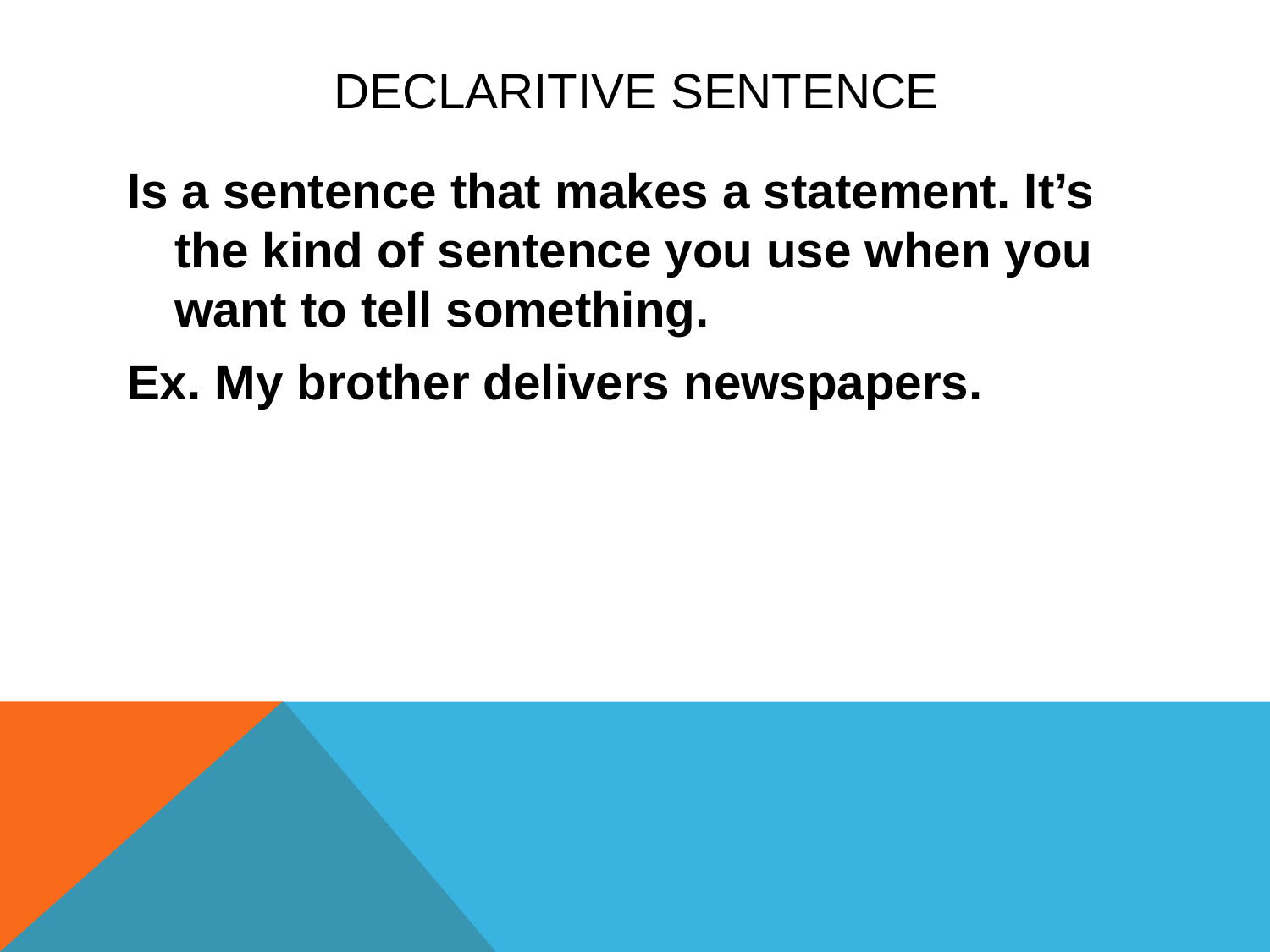

# DECLARITIVE SENTENCE
Is a sentence that makes a statement. It’s the kind of sentence you use when you want to tell something.
Ex. My brother delivers newspapers.